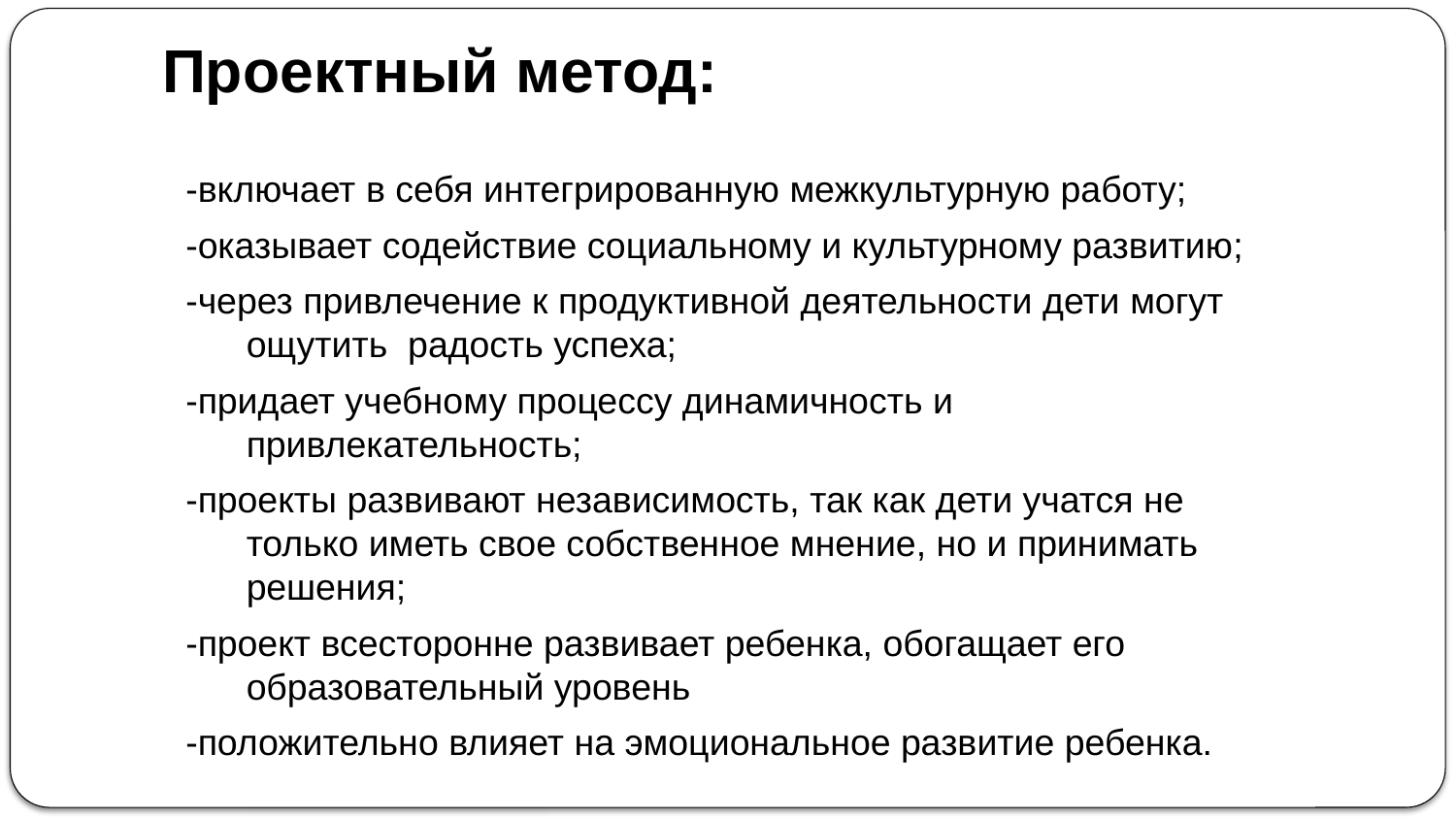

# Проектный метод:
-включает в себя интегрированную межкультурную работу;
-оказывает содействие социальному и культурному развитию;
-через привлечение к продуктивной деятельности дети могут ощутить  радость успеха;
-придает учебному процессу динамичность и привлекательность;
-проекты развивают независимость, так как дети учатся не только иметь свое собственное мнение, но и принимать решения;
-проект всесторонне развивает ребенка, обогащает его образовательный уровень
-положительно влияет на эмоциональное развитие ребенка.